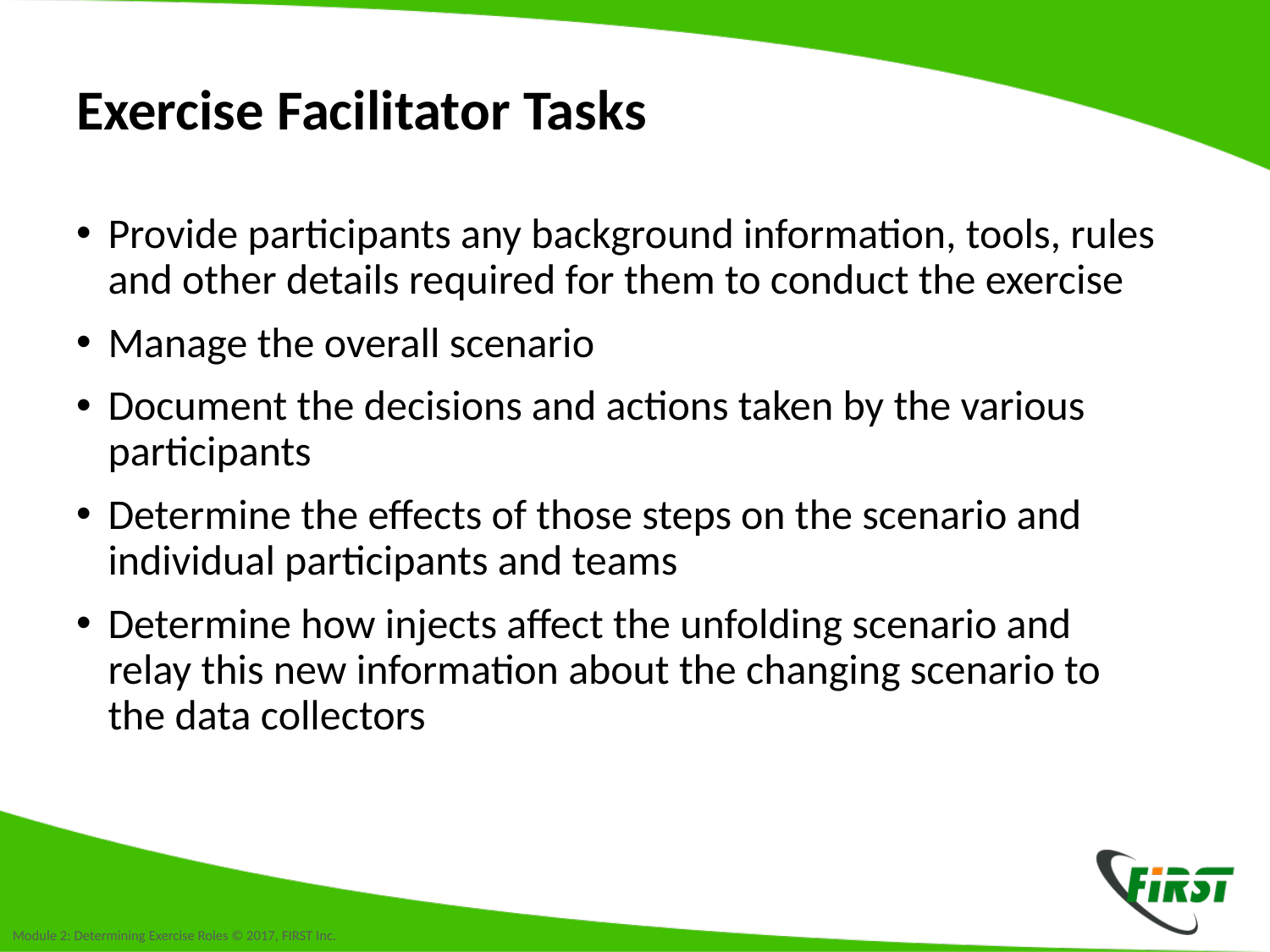

# Exercise Facilitator Tasks
Provide participants any background information, tools, rules and other details required for them to conduct the exercise
Manage the overall scenario
Document the decisions and actions taken by the various participants
Determine the effects of those steps on the scenario and individual participants and teams
Determine how injects affect the unfolding scenario and
relay this new information about the changing scenario to
the data collectors